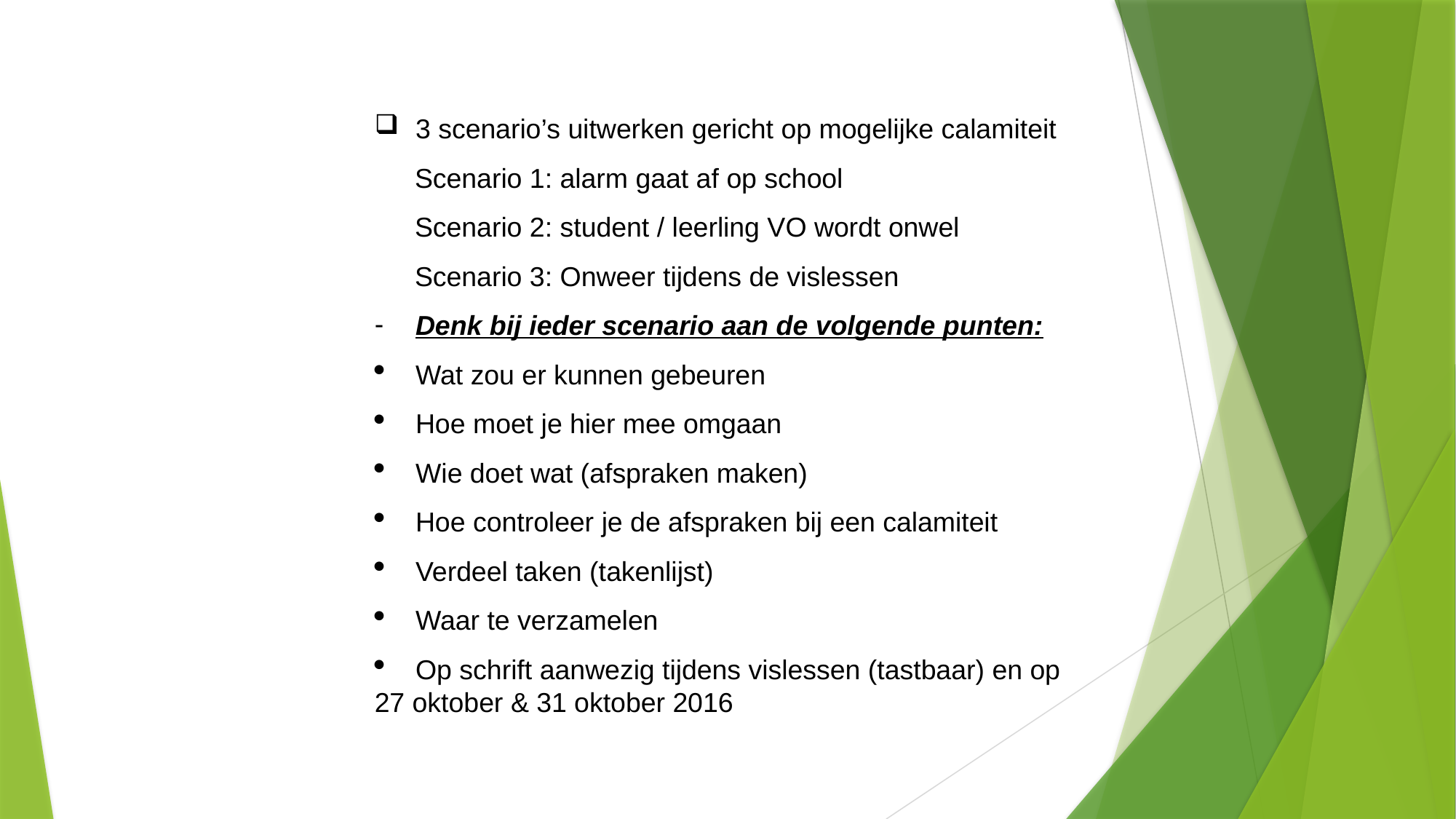

3 scenario’s uitwerken gericht op mogelijke calamiteit
Scenario 1: alarm gaat af op school
Scenario 2: student / leerling VO wordt onwel
Scenario 3: Onweer tijdens de vislessen
Denk bij ieder scenario aan de volgende punten:
Wat zou er kunnen gebeuren
Hoe moet je hier mee omgaan
Wie doet wat (afspraken maken)
Hoe controleer je de afspraken bij een calamiteit
Verdeel taken (takenlijst)
Waar te verzamelen
Op schrift aanwezig tijdens vislessen (tastbaar) en op
27 oktober & 31 oktober 2016